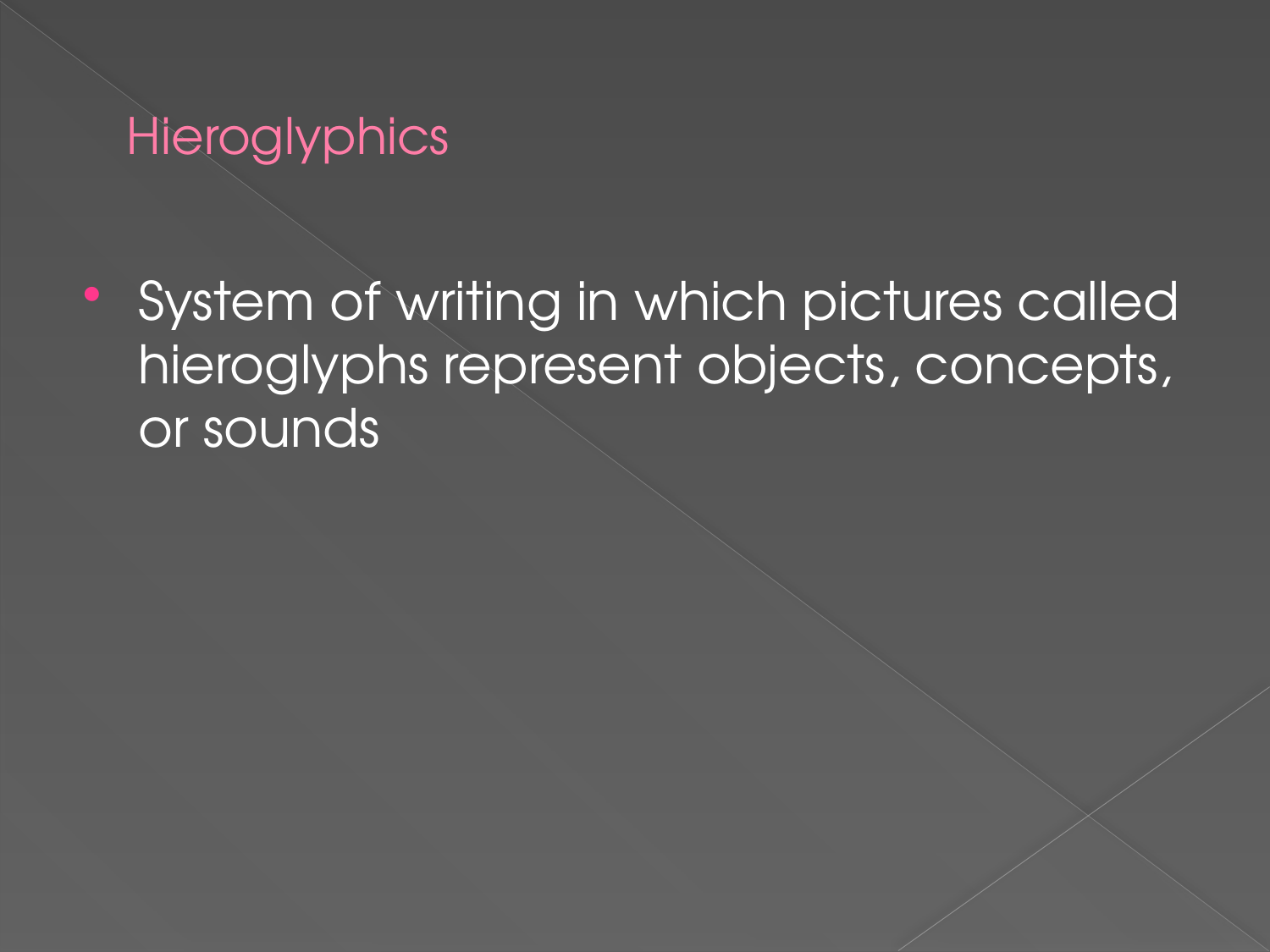

# Hieroglyphics
System of writing in which pictures called hieroglyphs represent objects, concepts, or sounds